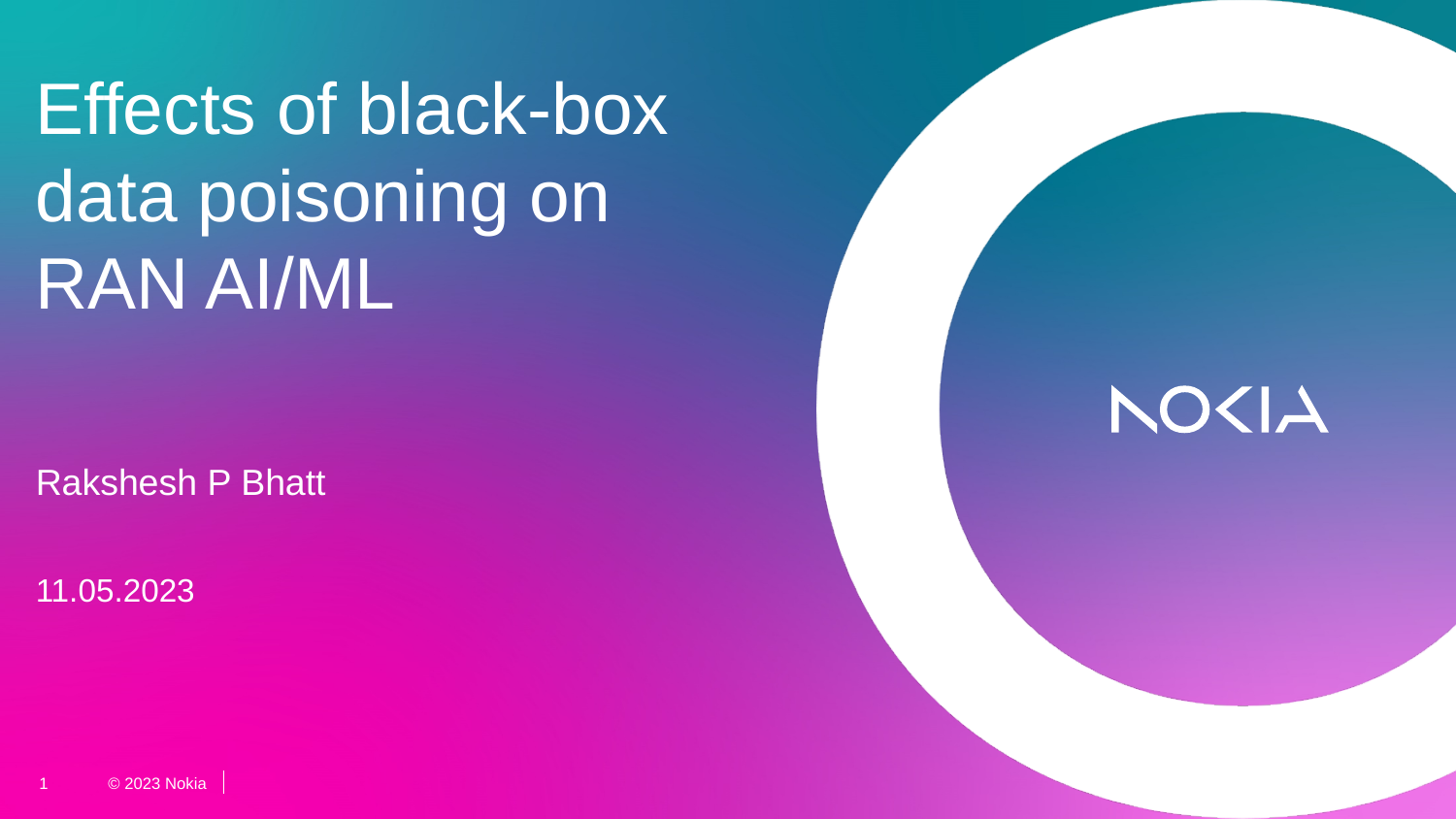

# Effects of black-box data poisoning on RAN AI/ML
Rakshesh P Bhatt

11.05.2023